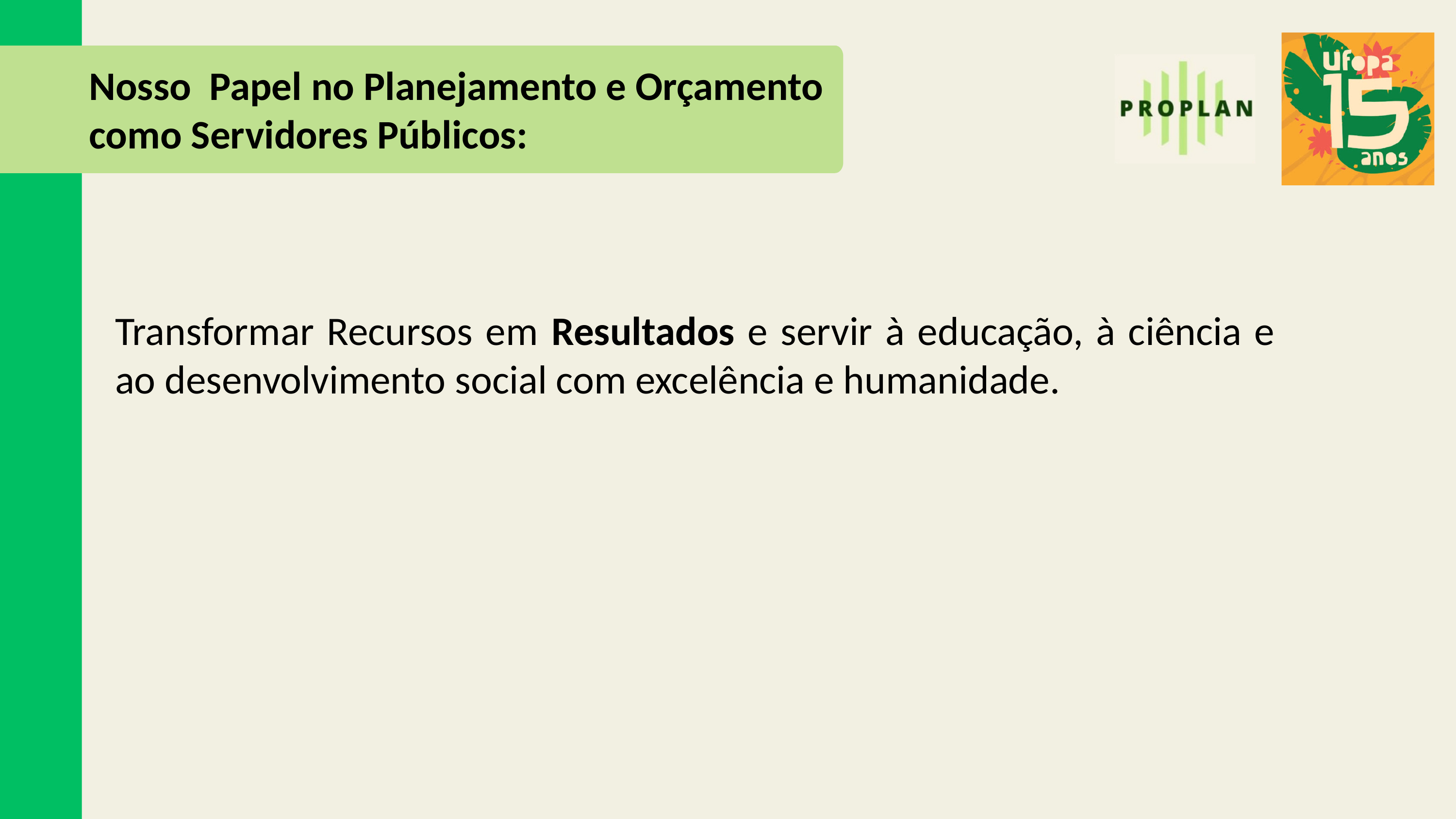

Nosso  Papel no Planejamento e Orçamento como Servidores Públicos:
Transformar Recursos em Resultados e servir à educação, à ciência e ao desenvolvimento social com excelência e humanidade.